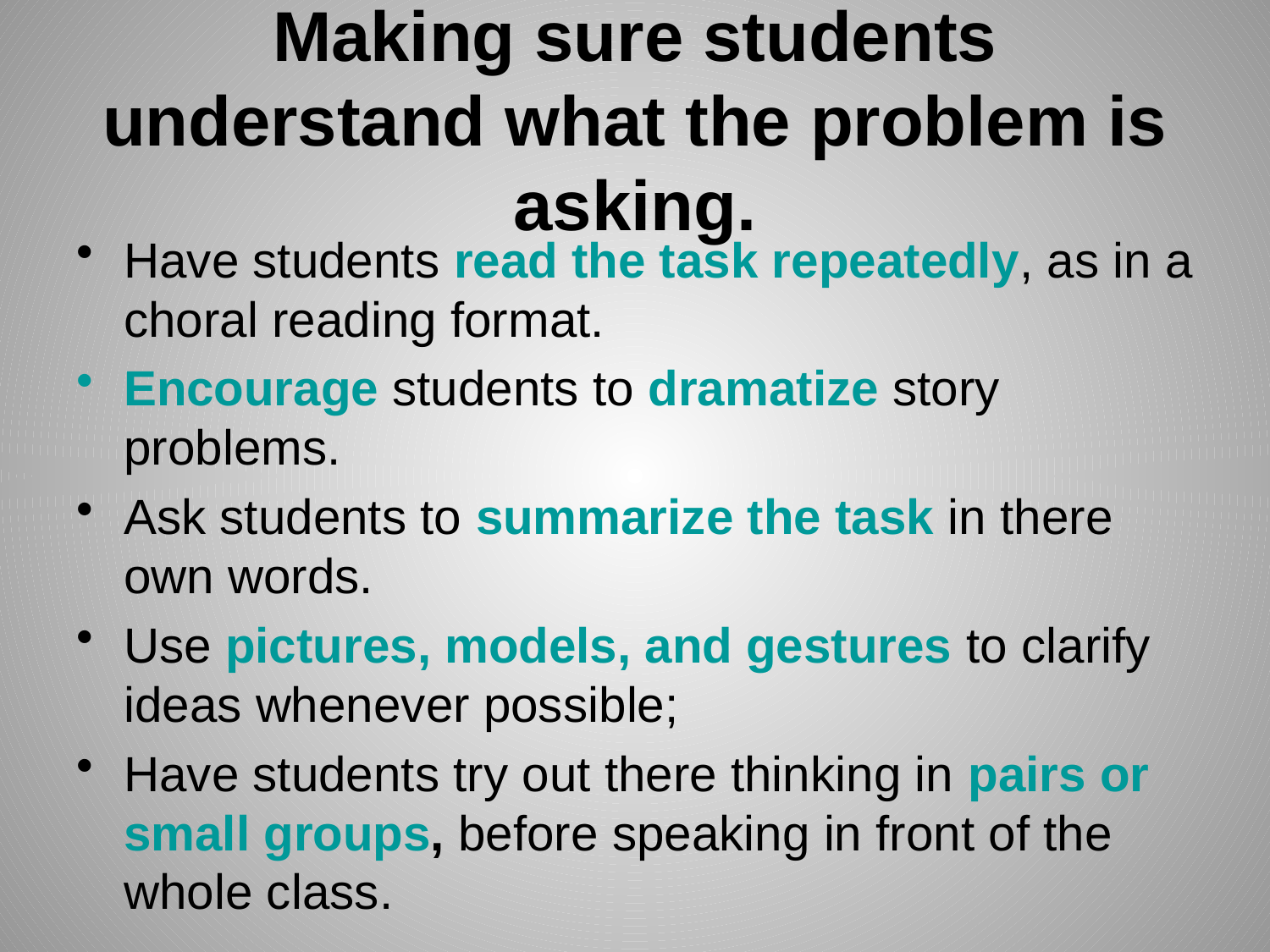

# Making sure students understand what the problem is asking.
Have students read the task repeatedly, as in a choral reading format.
Encourage students to dramatize story problems.
Ask students to summarize the task in there own words.
Use pictures, models, and gestures to clarify ideas whenever possible;
Have students try out there thinking in pairs or small groups, before speaking in front of the whole class.